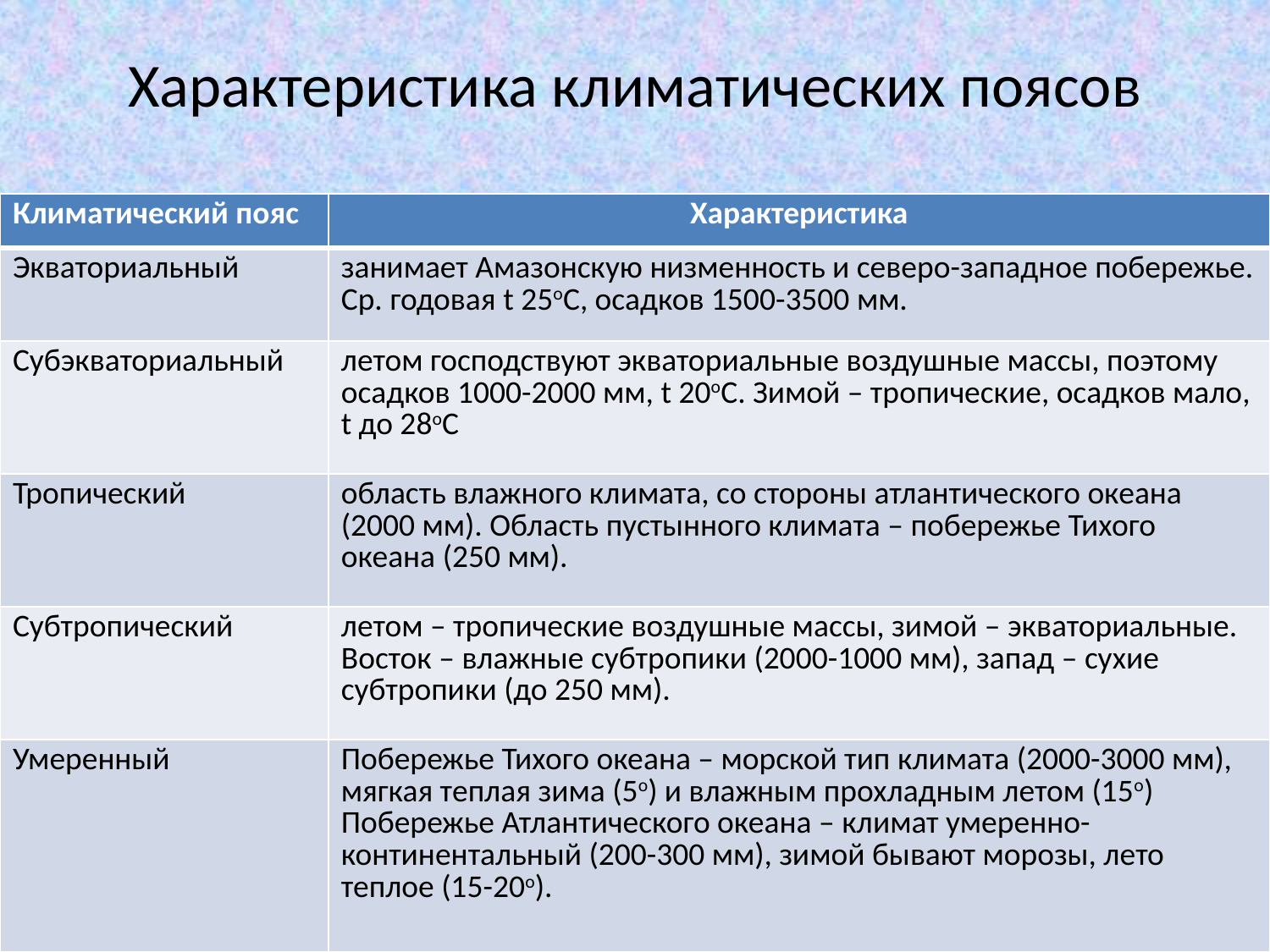

# Характеристика климатических поясов
| Климатический пояс | Характеристика |
| --- | --- |
| Экваториальный | занимает Амазонскую низменность и северо-западное побережье. Ср. годовая t 25оС, осадков 1500-3500 мм. |
| Субэкваториальный | летом господствуют экваториальные воздушные массы, поэтому осадков 1000-2000 мм, t 20оС. Зимой – тропические, осадков мало, t до 28оС |
| Тропический | область влажного климата, со стороны атлантического океана (2000 мм). Область пустынного климата – побережье Тихого океана (250 мм). |
| Субтропический | летом – тропические воздушные массы, зимой – экваториальные. Восток – влажные субтропики (2000-1000 мм), запад – сухие субтропики (до 250 мм). |
| Умеренный | Побережье Тихого океана – морской тип климата (2000-3000 мм), мягкая теплая зима (5о) и влажным прохладным летом (15о) Побережье Атлантического океана – климат умеренно-континентальный (200-300 мм), зимой бывают морозы, лето теплое (15-20о). |